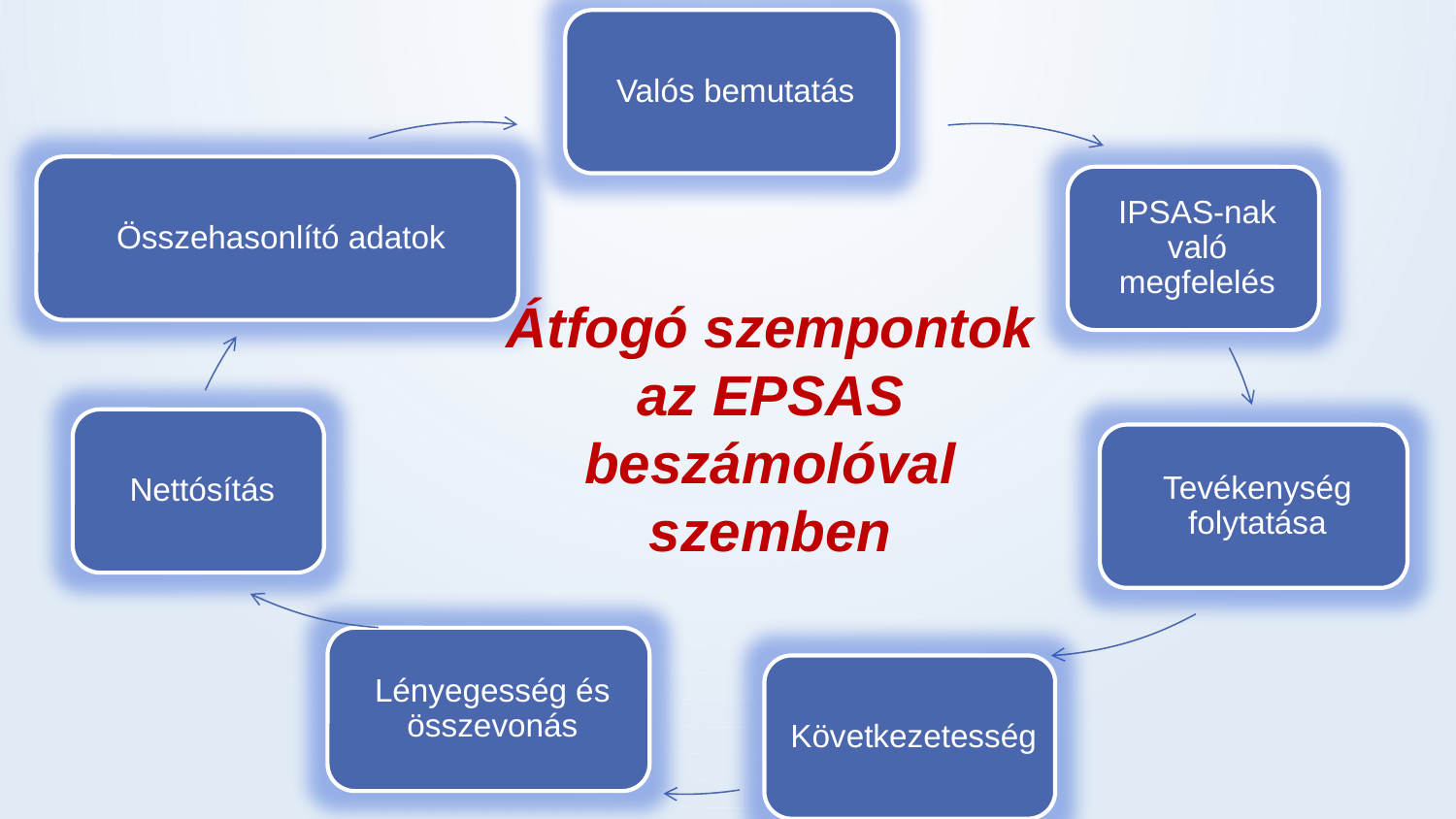

Valós bemutatás
IPSAS-nak való megfelelés
Tevékenység folytatása
Következetesség
Lényegesség és összevonás
Nettósítás
Összehasonlító adatok
# Átfogó szempontok az EPSAS beszámolóval szemben